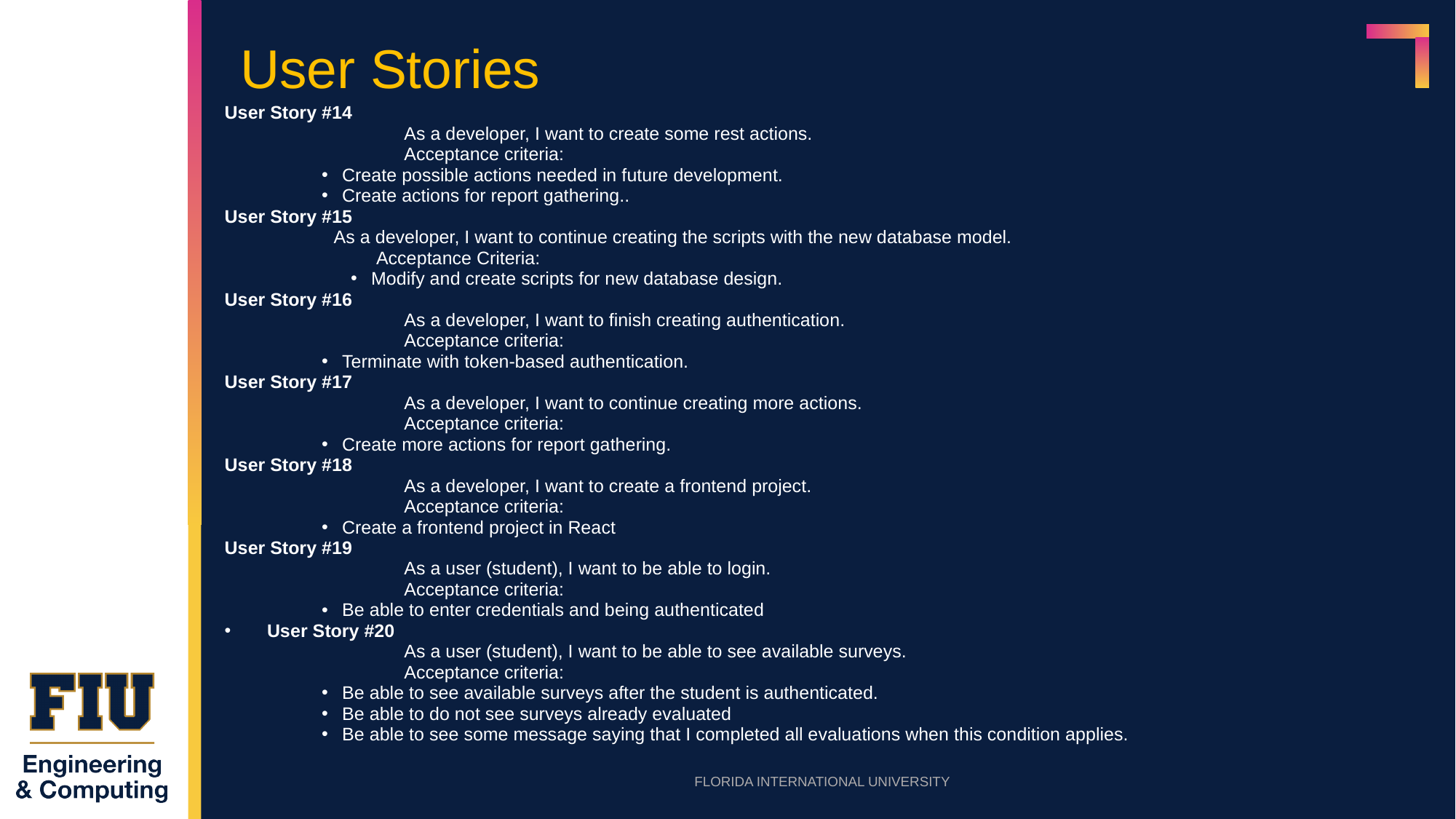

# User Stories
User Story #14
	As a developer, I want to create some rest actions.
	Acceptance criteria:
Create possible actions needed in future development.
Create actions for report gathering..
User Story #15
	As a developer, I want to continue creating the scripts with the new database model.
	Acceptance Criteria:
Modify and create scripts for new database design.
User Story #16
	As a developer, I want to finish creating authentication.
	Acceptance criteria:
Terminate with token-based authentication.
User Story #17
	As a developer, I want to continue creating more actions.
	Acceptance criteria:
Create more actions for report gathering.
User Story #18
	As a developer, I want to create a frontend project.
	Acceptance criteria:
Create a frontend project in React
User Story #19
	As a user (student), I want to be able to login.
	Acceptance criteria:
Be able to enter credentials and being authenticated
User Story #20
	As a user (student), I want to be able to see available surveys.
	Acceptance criteria:
Be able to see available surveys after the student is authenticated.
Be able to do not see surveys already evaluated
Be able to see some message saying that I completed all evaluations when this condition applies.